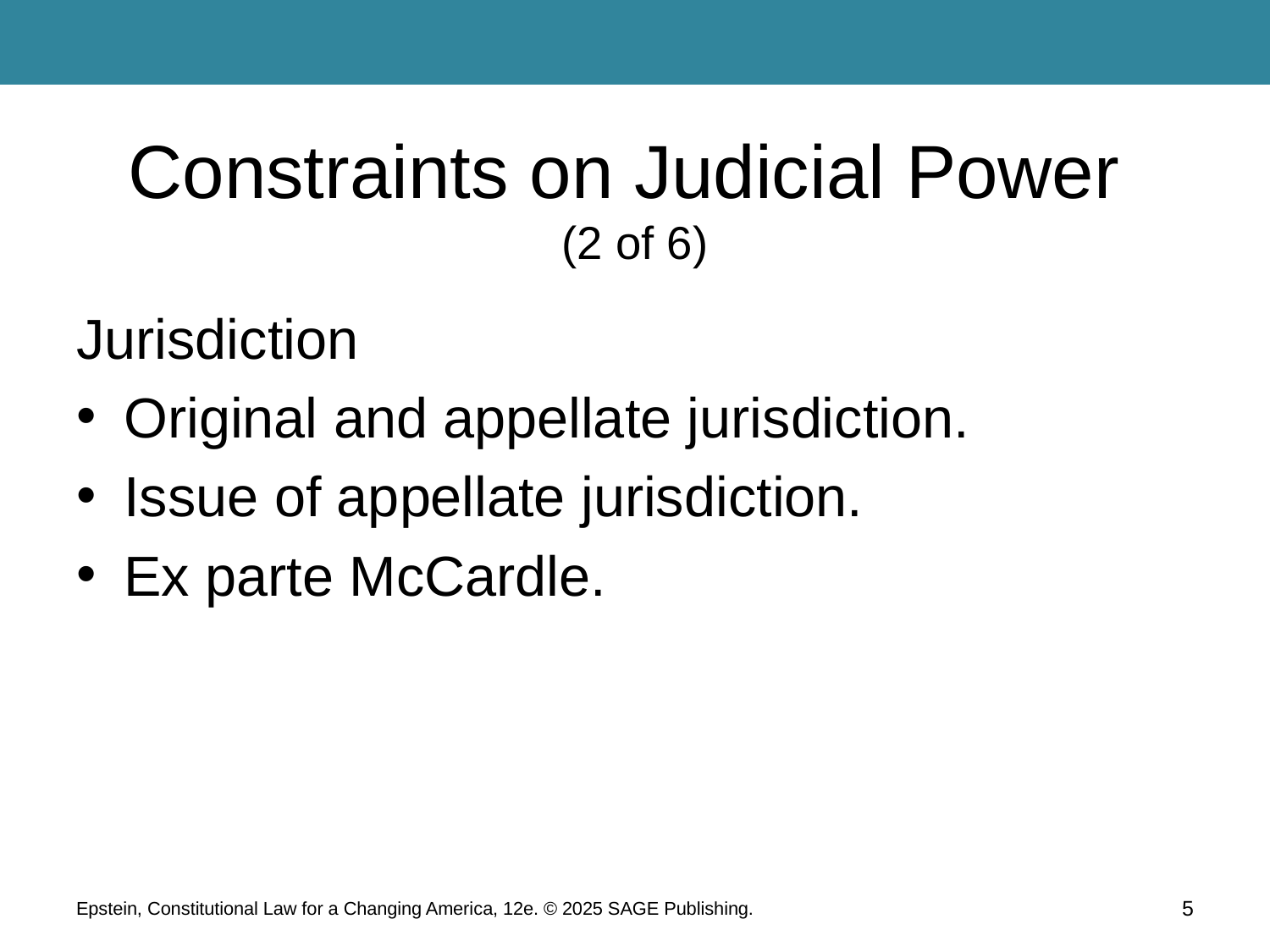

# Constraints on Judicial Power (2 of 6)
Jurisdiction
Original and appellate jurisdiction.
Issue of appellate jurisdiction.
Ex parte McCardle.
Epstein, Constitutional Law for a Changing America, 12e. © 2025 SAGE Publishing.
5